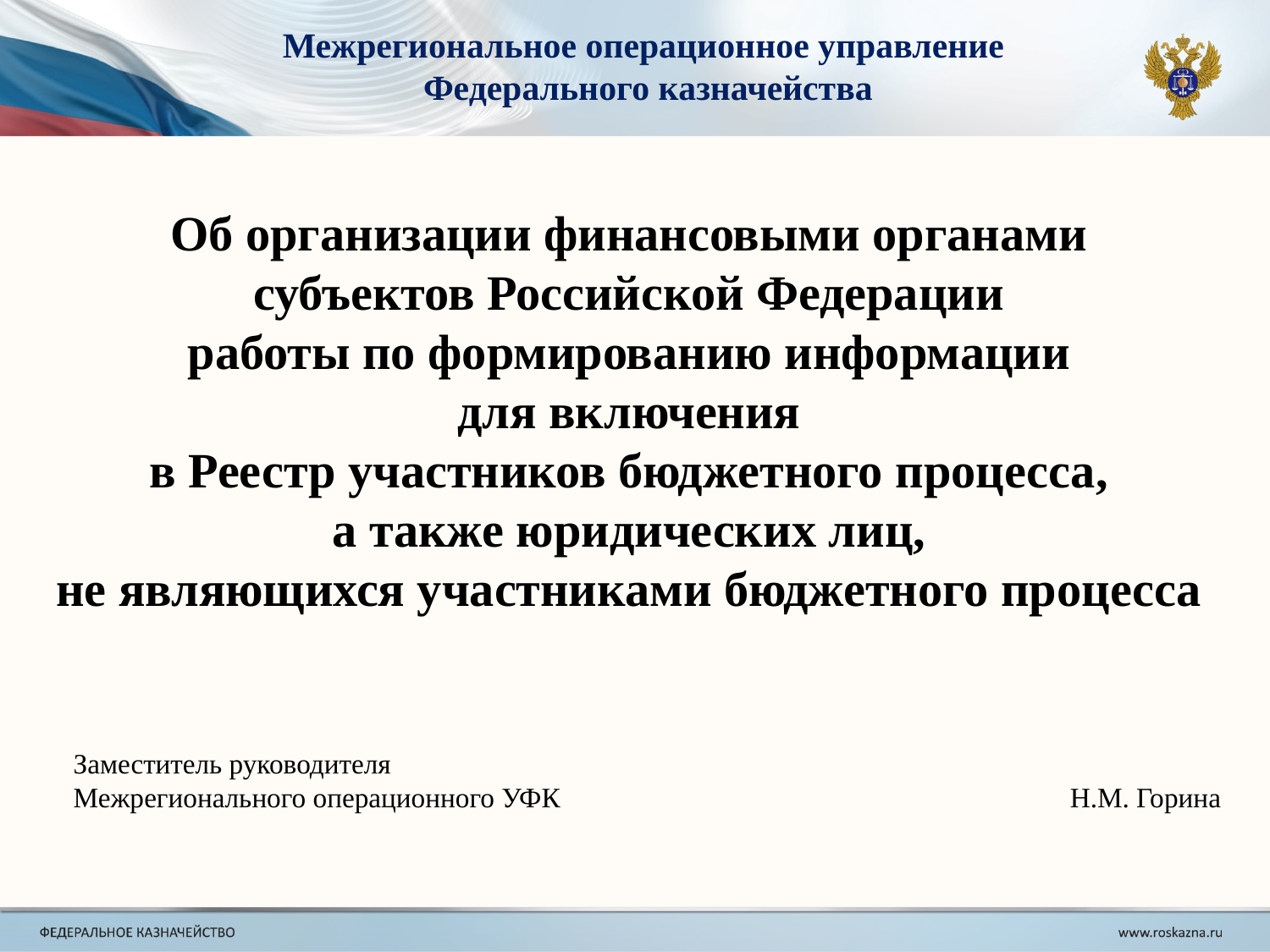

Межрегиональное операционное управление
 Федерального казначейства

Об организации финансовыми органами
субъектов Российской Федерации
работы по формированию информации
для включения
в Реестр участников бюджетного процесса,
а также юридических лиц,
не являющихся участниками бюджетного процесса

Заместитель руководителя
Межрегионального операционного УФК	                                                                      Н.М. Горина